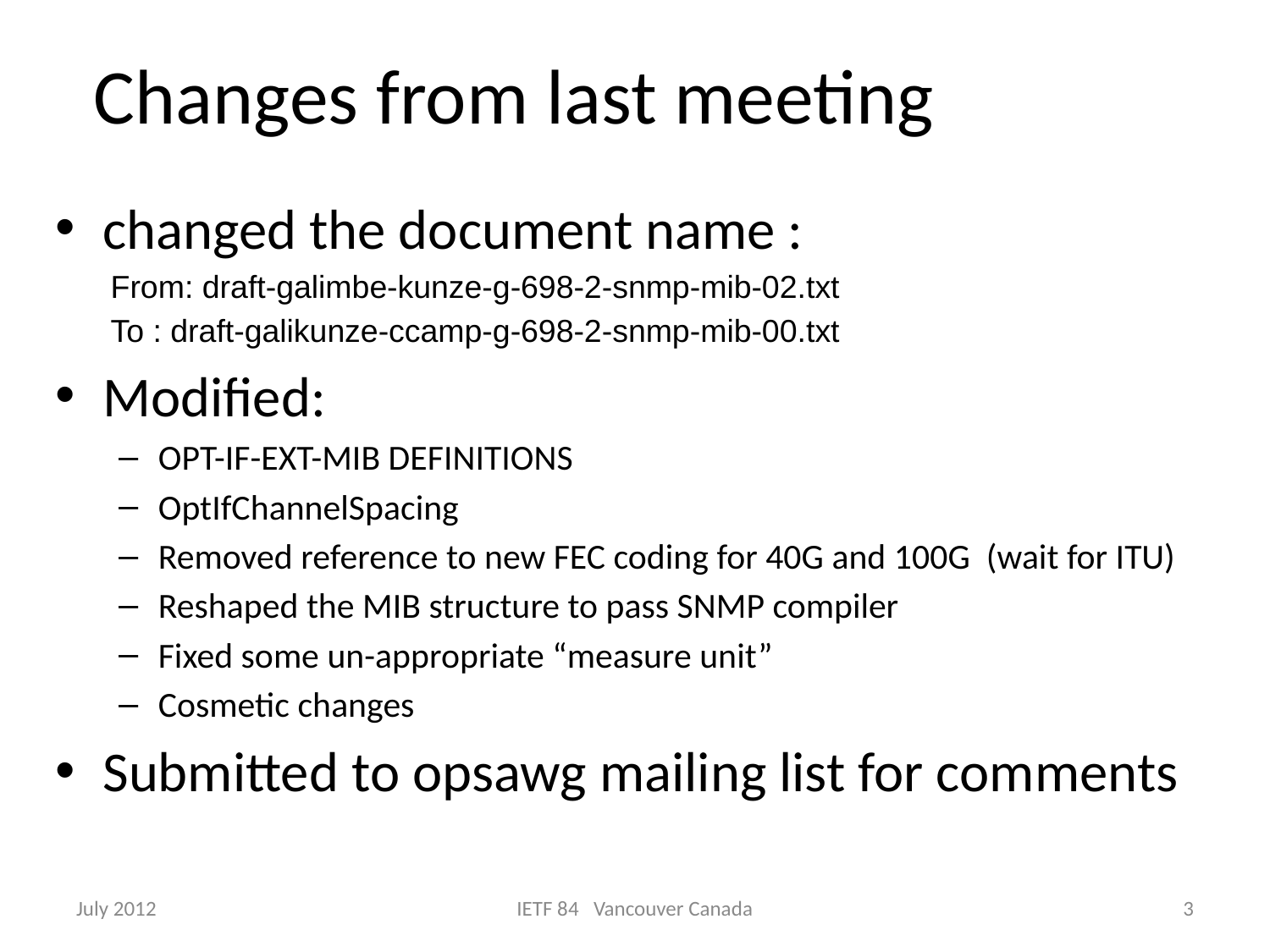

# Changes from last meeting
changed the document name :
From: draft-galimbe-kunze-g-698-2-snmp-mib-02.txt
To : draft-galikunze-ccamp-g-698-2-snmp-mib-00.txt
Modified:
OPT-IF-EXT-MIB DEFINITIONS
OptIfChannelSpacing
Removed reference to new FEC coding for 40G and 100G  (wait for ITU)
Reshaped the MIB structure to pass SNMP compiler
Fixed some un-appropriate “measure unit”
Cosmetic changes
Submitted to opsawg mailing list for comments

July 2012
IETF 84   Vancouver Canada
3